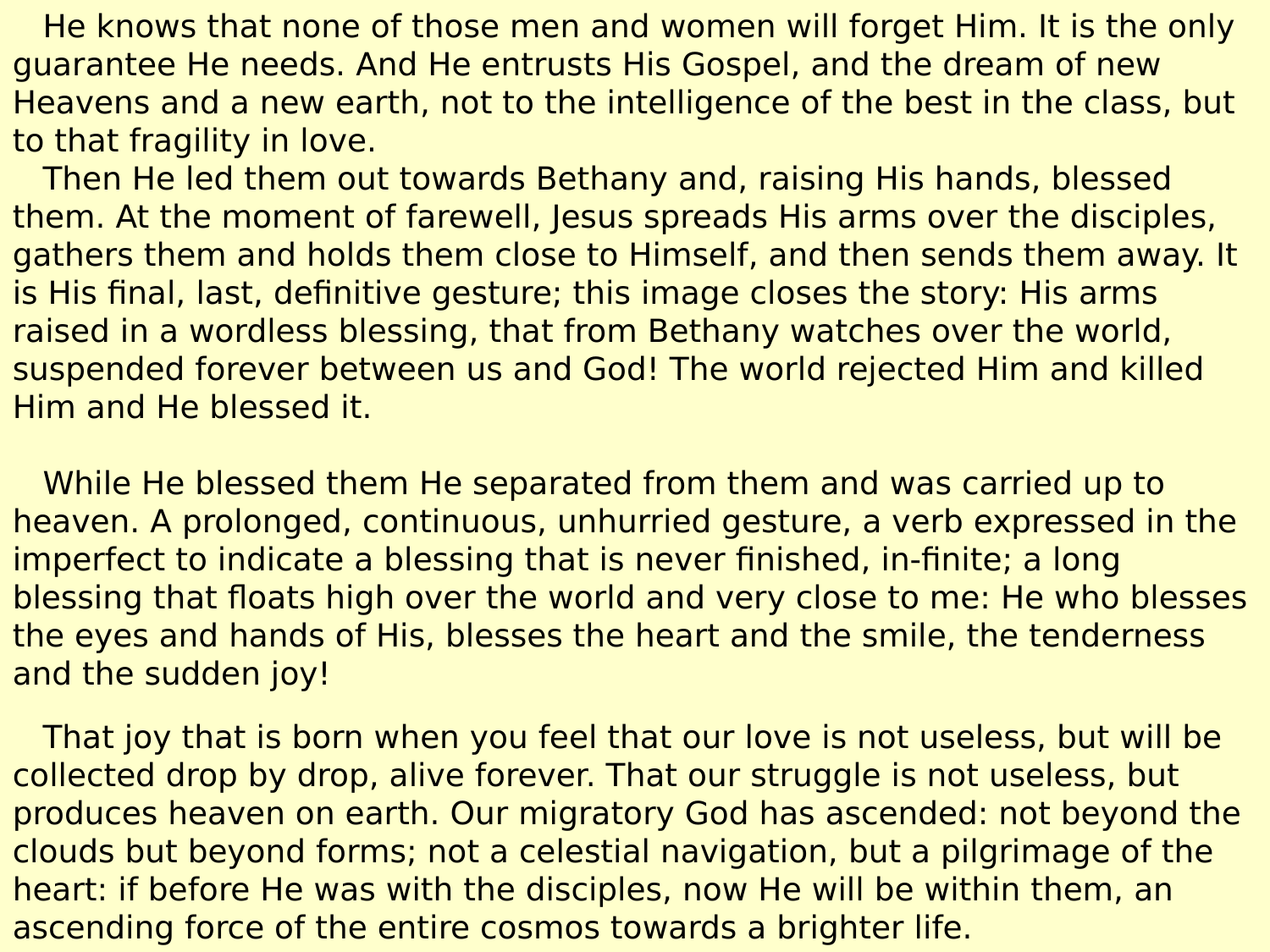

He knows that none of those men and women will forget Him. It is the only guarantee He needs. And He entrusts His Gospel, and the dream of new Heavens and a new earth, not to the intelligence of the best in the class, but to that fragility in love.
   Then He led them out towards Bethany and, raising His hands, blessed them. At the moment of farewell, Jesus spreads His arms over the disciples, gathers them and holds them close to Himself, and then sends them away. It is His final, last, definitive gesture; this image closes the story: His arms raised in a wordless blessing, that from Bethany watches over the world, suspended forever between us and God! The world rejected Him and killed Him and He blessed it.

   While He blessed them He separated from them and was carried up to heaven. A prolonged, continuous, unhurried gesture, a verb expressed in the imperfect to indicate a blessing that is never finished, in-finite; a long blessing that floats high over the world and very close to me: He who blesses the eyes and hands of His, blesses the heart and the smile, the tenderness and the sudden joy!

   That joy that is born when you feel that our love is not useless, but will be collected drop by drop, alive forever. That our struggle is not useless, but produces heaven on earth. Our migratory God has ascended: not beyond the clouds but beyond forms; not a celestial navigation, but a pilgrimage of the heart: if before He was with the disciples, now He will be within them, an ascending force of the entire cosmos towards a brighter life.